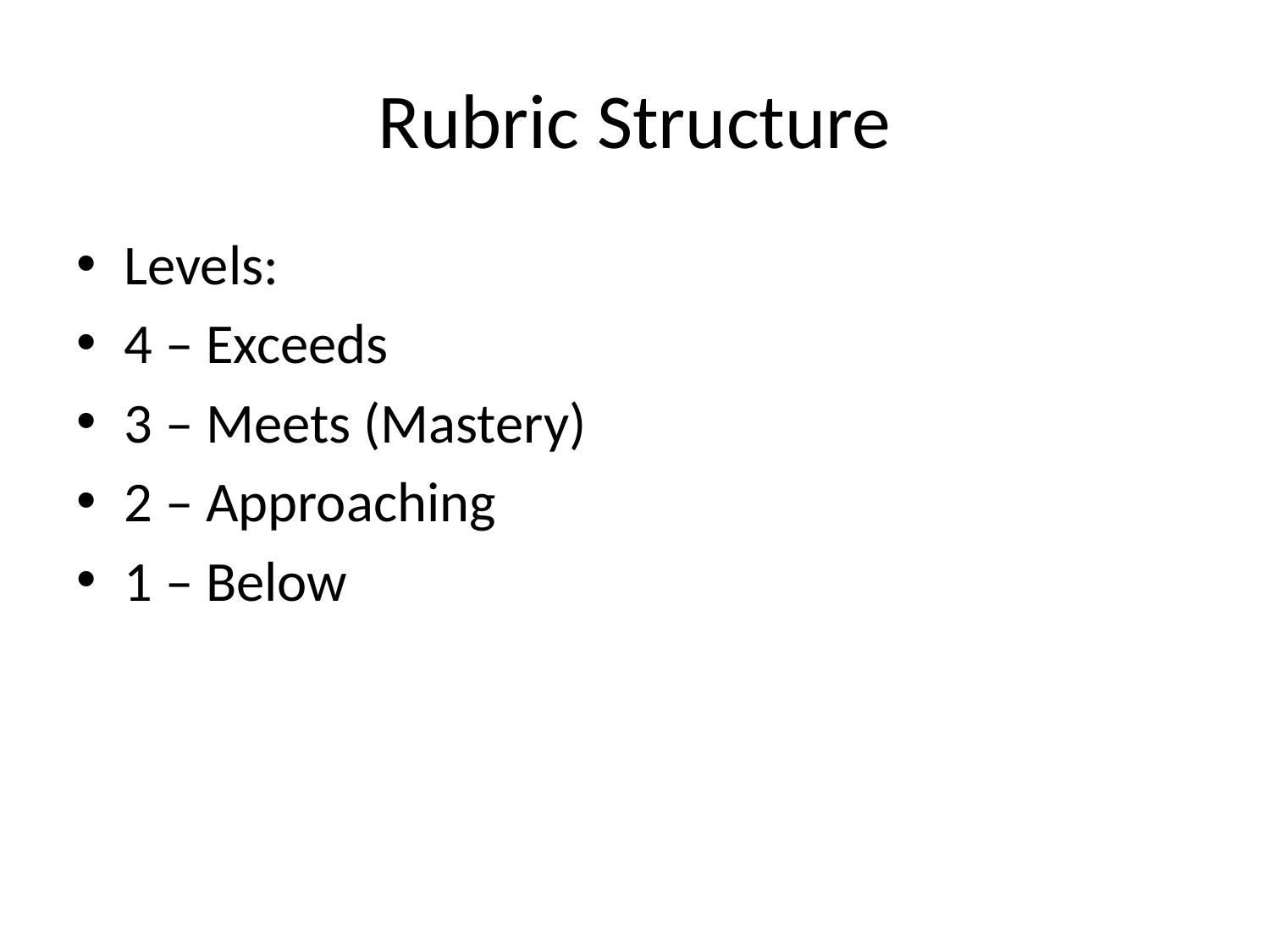

# Rubric Structure
Levels:
4 – Exceeds
3 – Meets (Mastery)
2 – Approaching
1 – Below